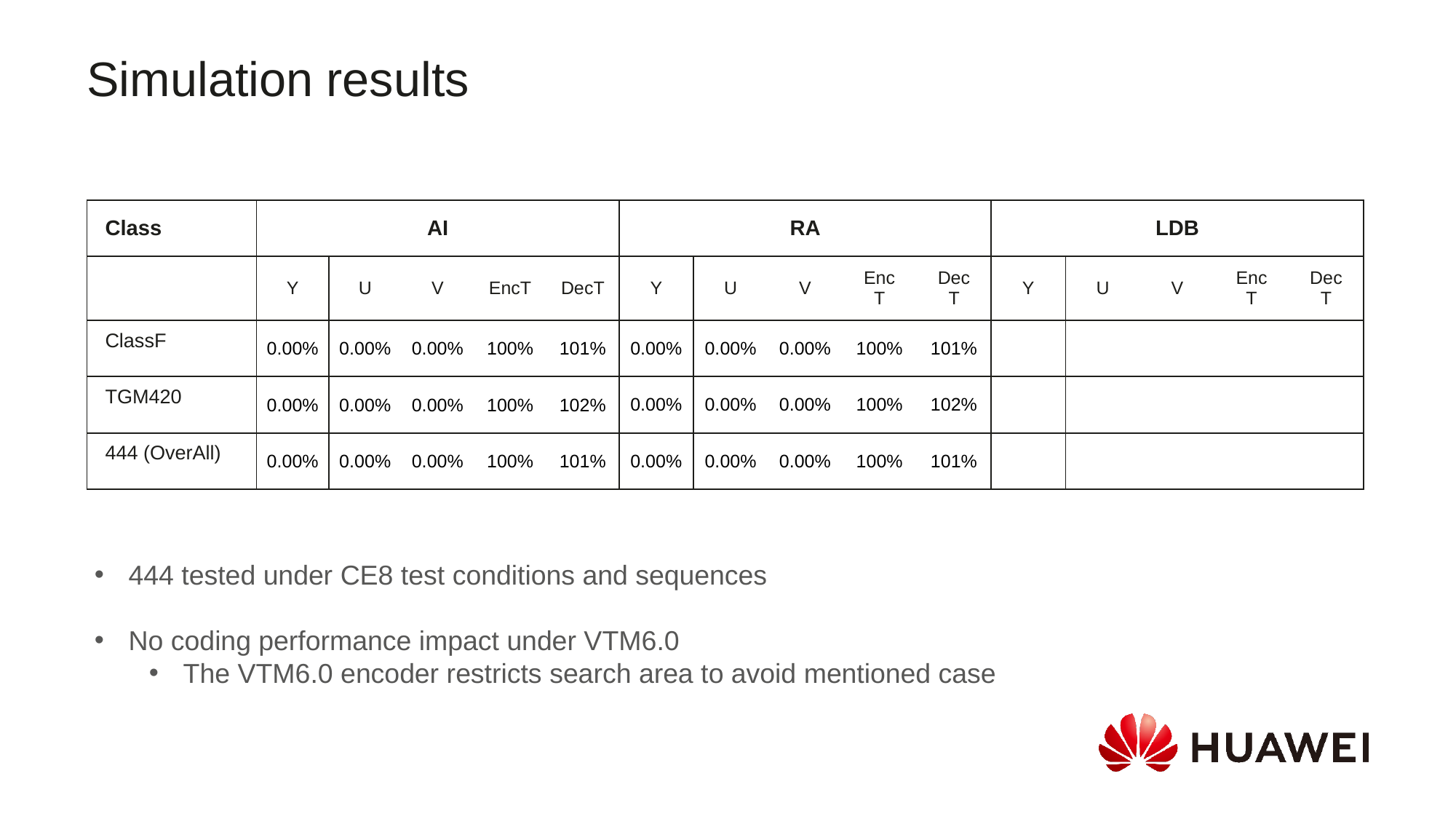

Simulation results
| Class | AI |  |  |  |  | RA |  |  |  |  | LDB |  |  |  |  |
| --- | --- | --- | --- | --- | --- | --- | --- | --- | --- | --- | --- | --- | --- | --- | --- |
|  | Y | U | V | EncT | DecT | Y | U | V | EncT | DecT | Y | U | V | EncT | DecT |
| ClassF | 0.00% | 0.00% | 0.00% | 100% | 101% | 0.00% | 0.00% | 0.00% | 100% | 101% |  |  |  |  |  |
| TGM420 | 0.00% | 0.00% | 0.00% | 100% | 102% | 0.00% | 0.00% | 0.00% | 100% | 102% |  |  |  |  |  |
| 444 (OverAll) | 0.00% | 0.00% | 0.00% | 100% | 101% | 0.00% | 0.00% | 0.00% | 100% | 101% |  |  |  |  |  |
444 tested under CE8 test conditions and sequences

No coding performance impact under VTM6.0
The VTM6.0 encoder restricts search area to avoid mentioned case